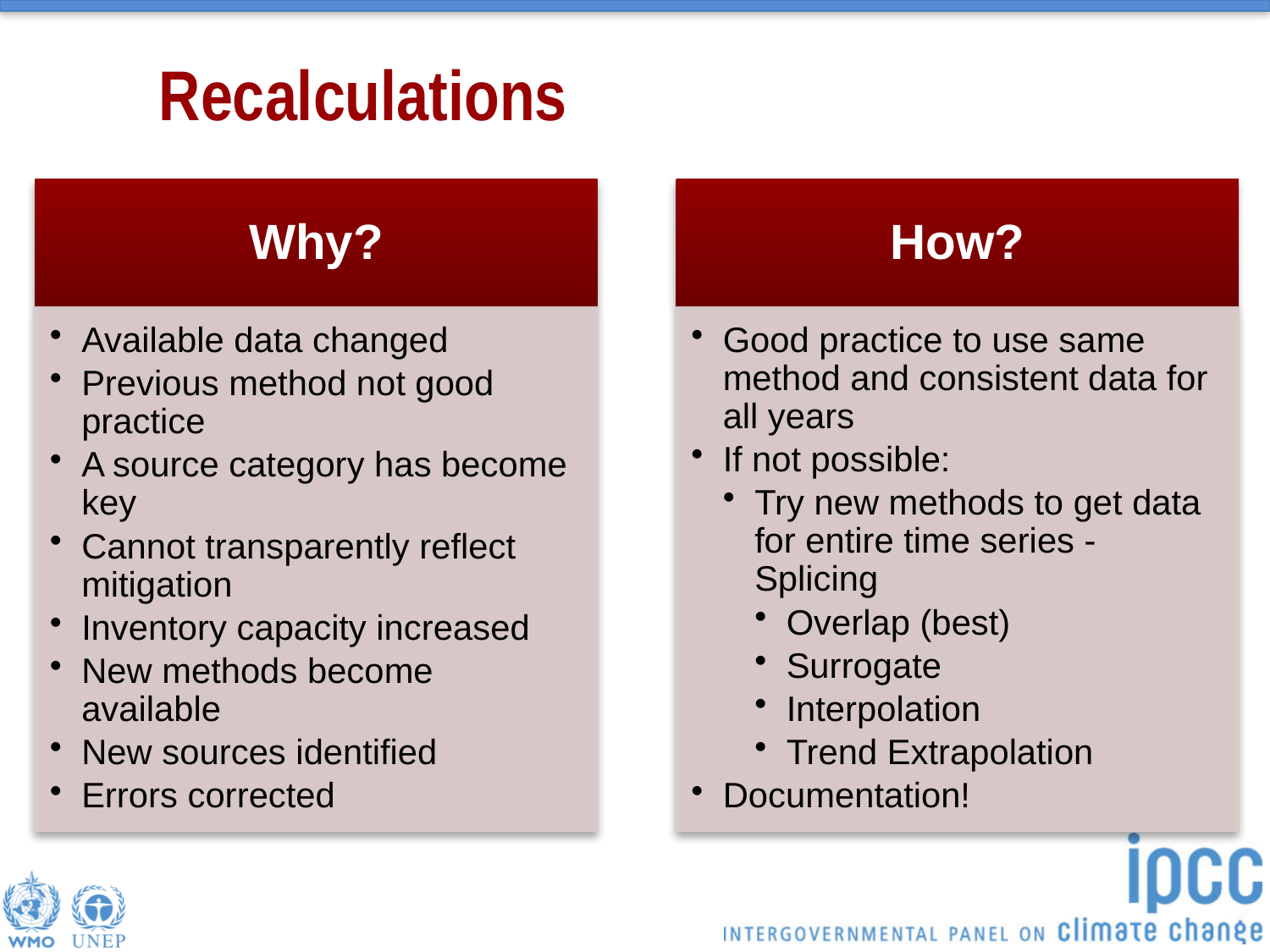

# Recalculations
Why?
Available data changed
Previous method not good practice
A source category has become key
Cannot transparently reflect mitigation
Inventory capacity increased
New methods become available
New sources identified
Errors corrected
How?
Good practice to use same method and consistent data for all years
If not possible:
Try new methods to get data for entire time series - Splicing
Overlap (best)
Surrogate
Interpolation
Trend Extrapolation
Documentation!